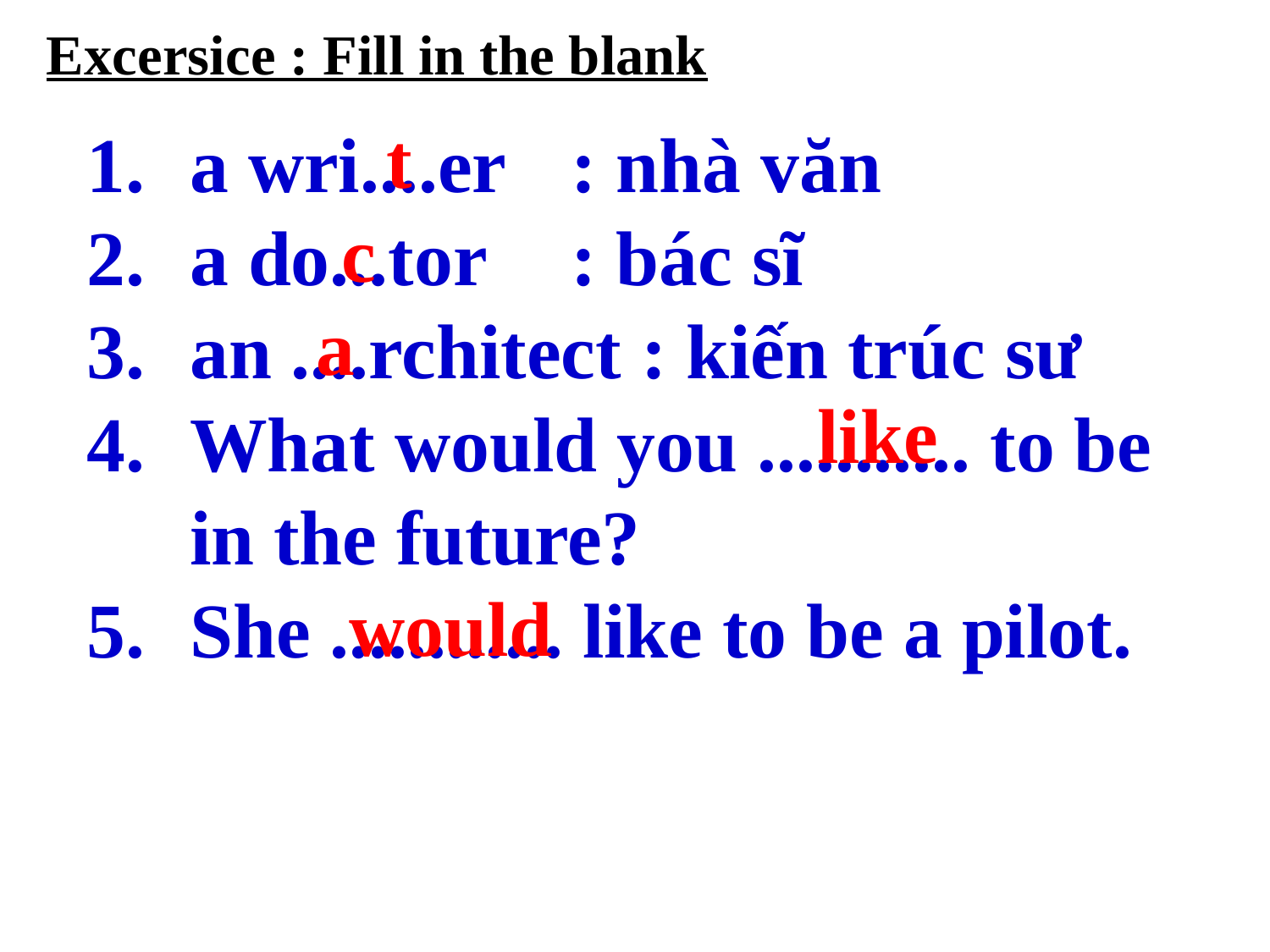

Excersice : Fill in the blank
t
a wri....er 	: nhà văn
a do...tor   	: bác sĩ
an ....rchitect : kiến trúc sư
What would you ........... to be in the future?
She ............ like to be a pilot.
c
a
like
would